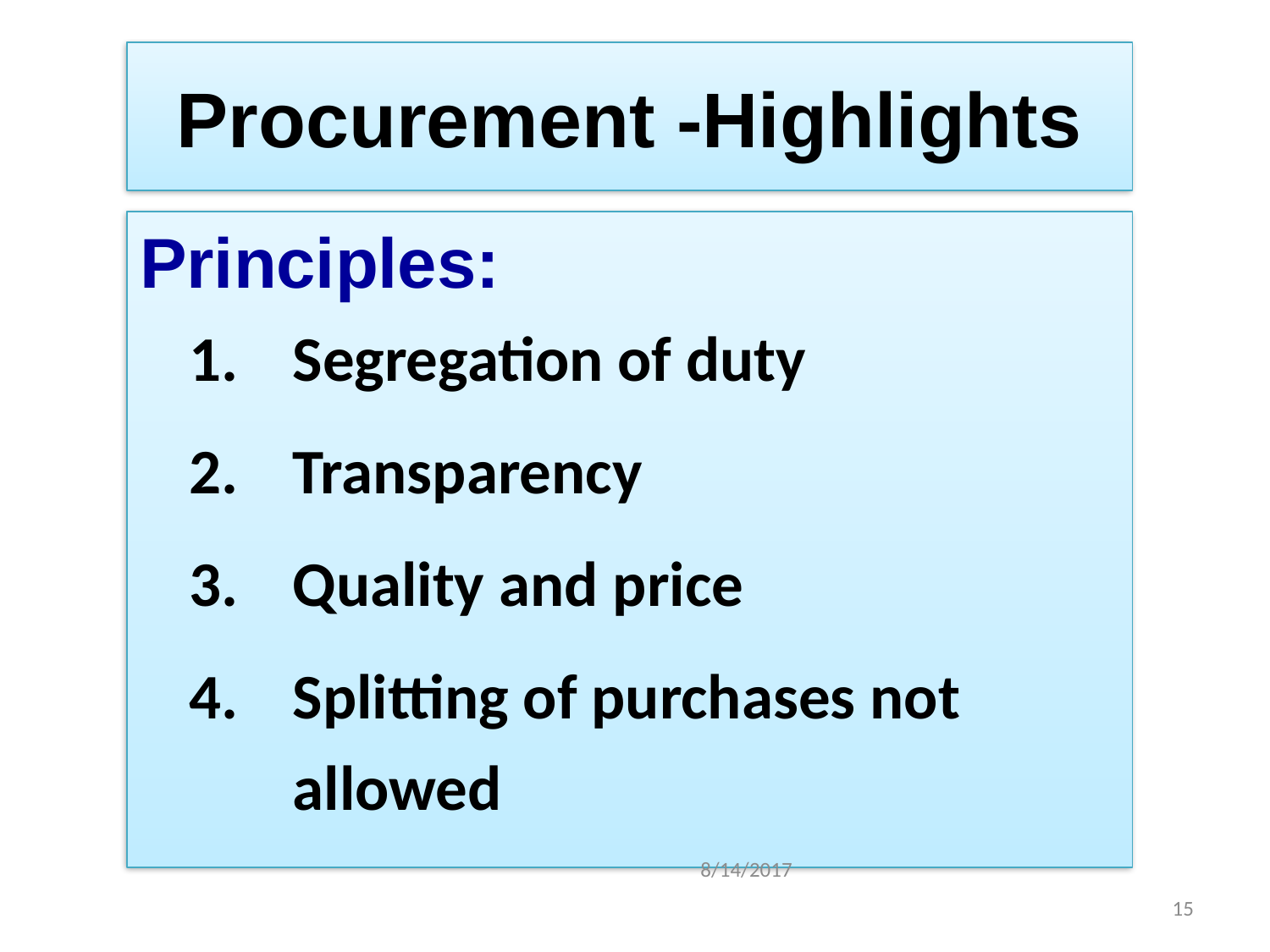

# Procurement -Highlights
Principles:
Segregation of duty
Transparency
Quality and price
Splitting of purchases not allowed
8/14/2017
15